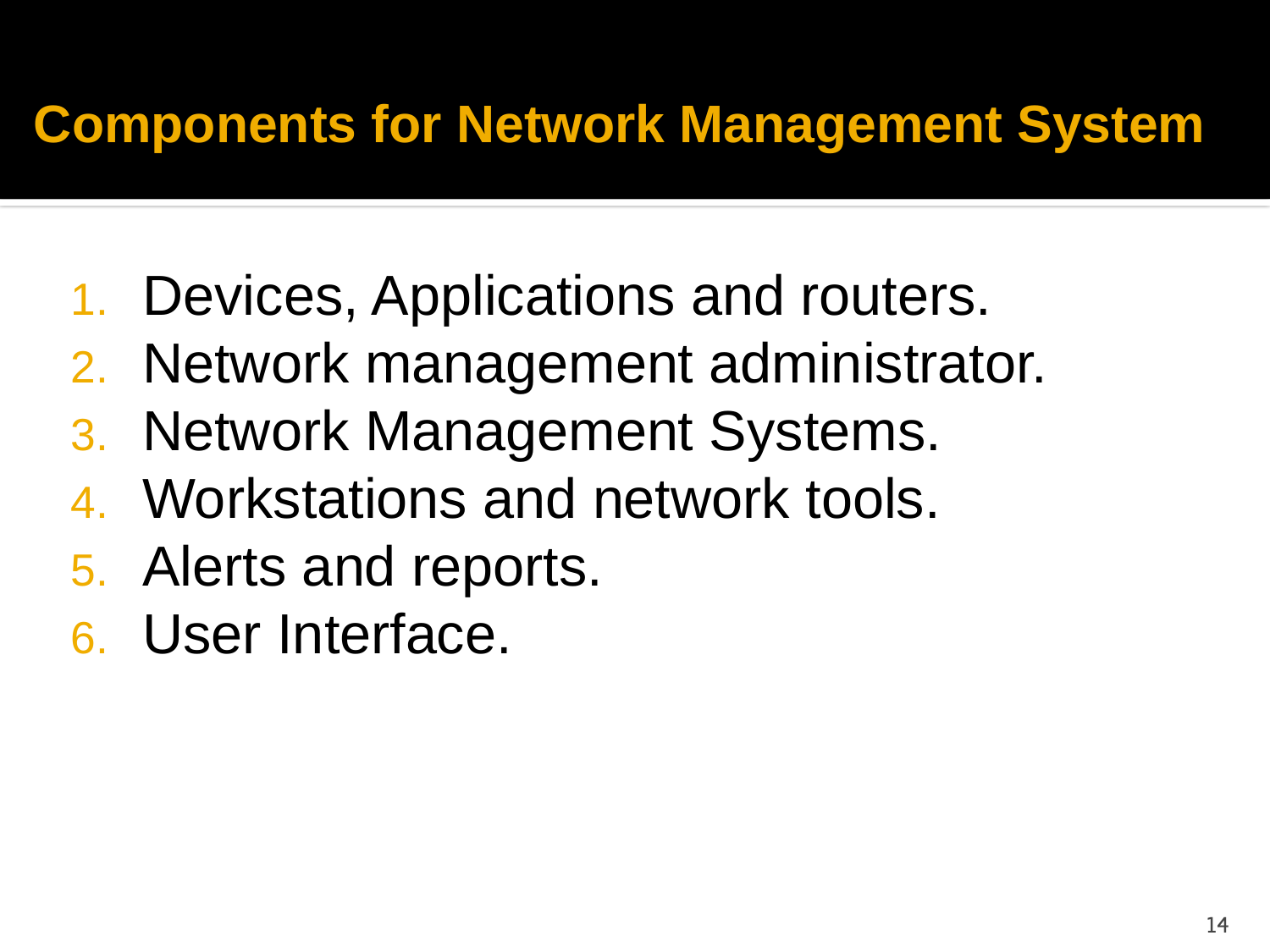

# Components for Network Management System
Devices, Applications and routers.
Network management administrator.
Network Management Systems.
Workstations and network tools.
Alerts and reports.
User Interface.
14